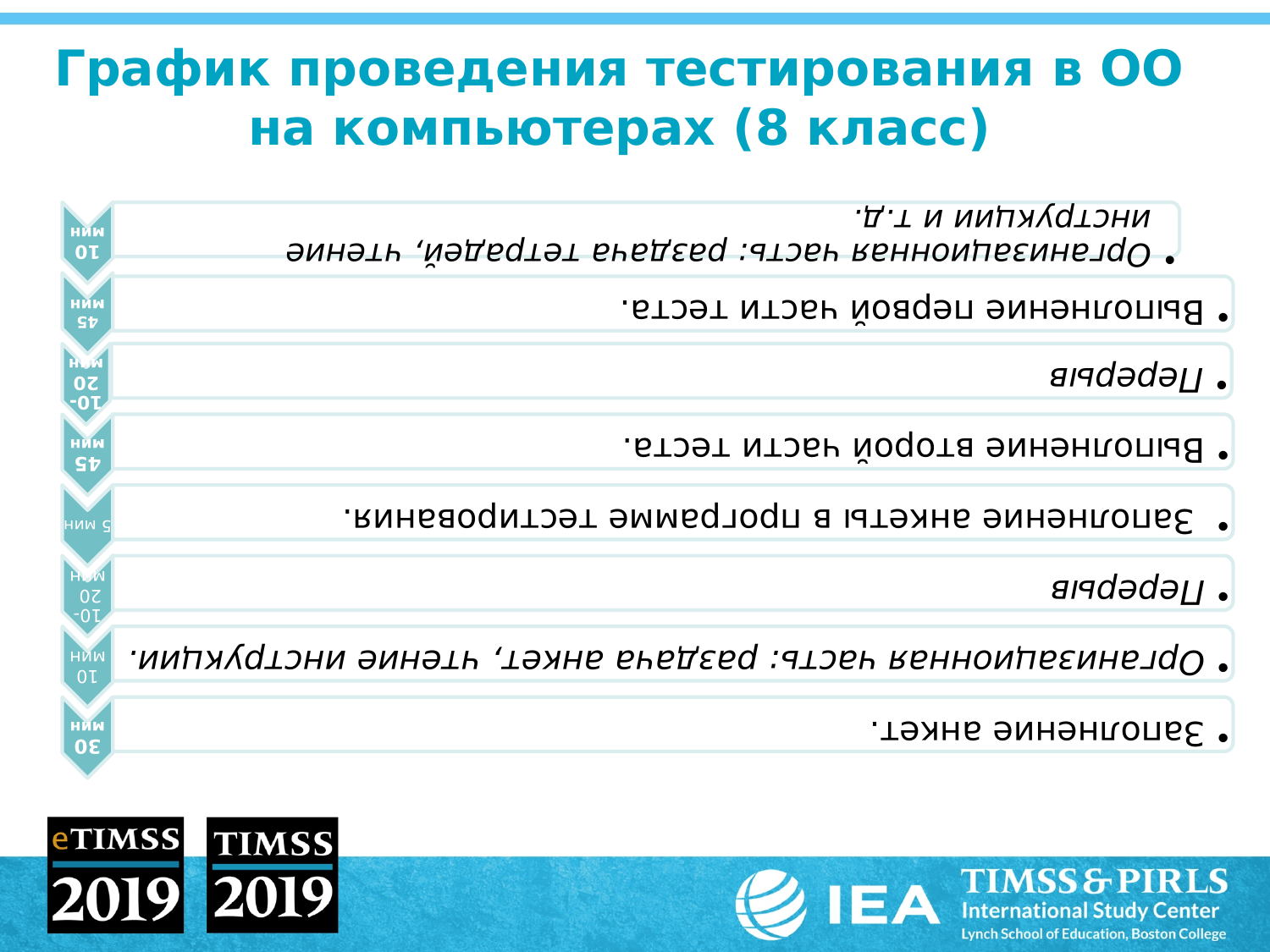

# График проведения тестирования в ОО на компьютерах (8 класс)
10 мин
Организационная часть: раздача тетрадей, чтение инструкции и т.д.
45 мин
Выполнение первой части теста.
10-20 мин
Перерыв
45 мин
Выполнение второй части теста.
5 мин
 Заполнение анкеты в программе тестирования.
10-20
мин
Перерыв
10 мин
Организационная часть: раздача анкет, чтение инструкции.
30 мин
Заполнение анкет.